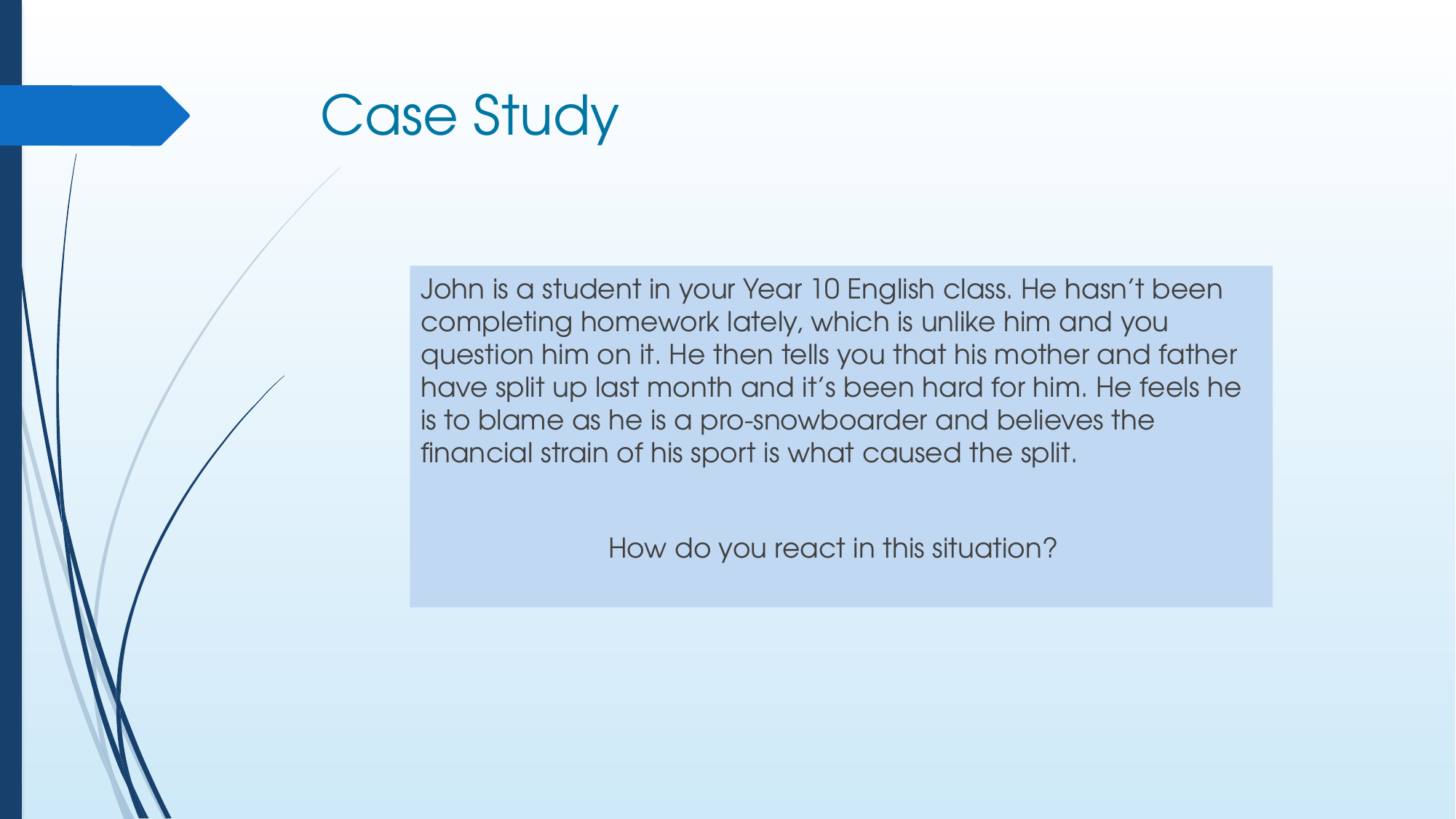

# Case Study
John is a student in your Year 10 English class. He hasn’t been completing homework lately, which is unlike him and you question him on it. He then tells you that his mother and father have split up last month and it’s been hard for him. He feels he is to blame as he is a pro-snowboarder and believes the financial strain of his sport is what caused the split.

How do you react in this situation?